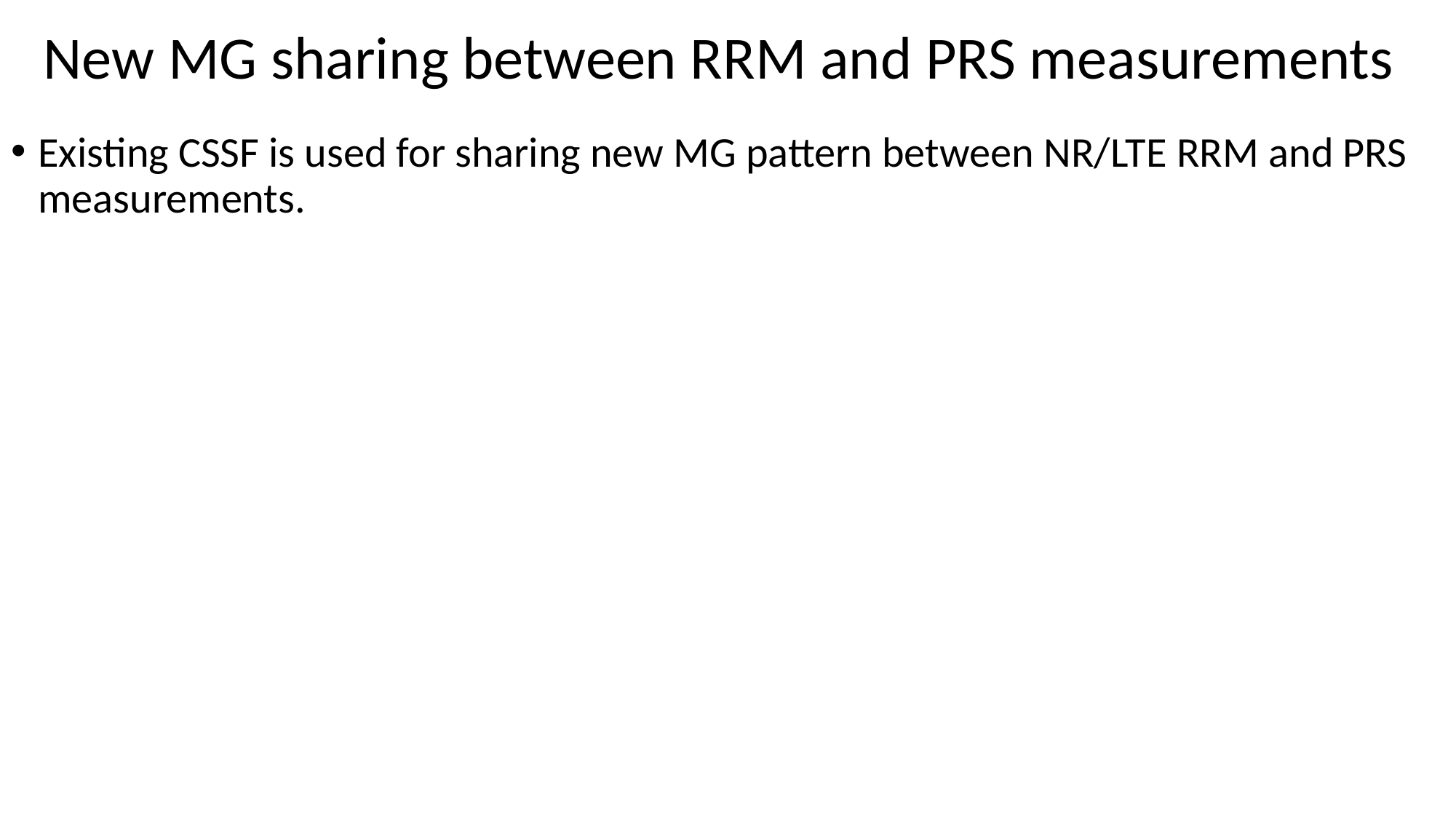

# New MG sharing between RRM and PRS measurements
Existing CSSF is used for sharing new MG pattern between NR/LTE RRM and PRS measurements.